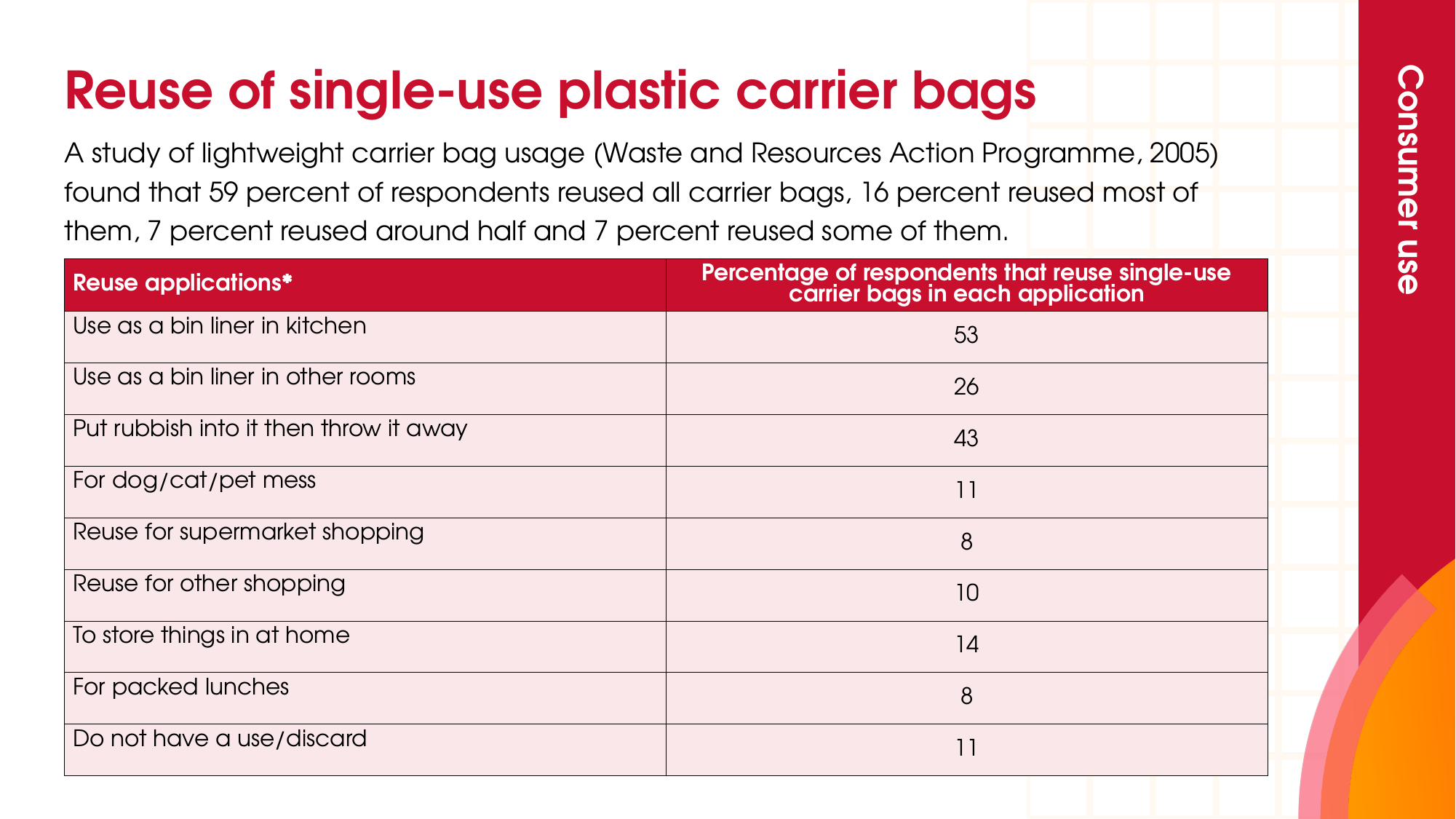

# Reuse of single-use plastic carrier bags
Consumer use
A study of lightweight carrier bag usage (Waste and Resources Action Programme, 2005) found that 59 percent of respondents reused all carrier bags, 16 percent reused most of them, 7 percent reused around half and 7 percent reused some of them.
| Reuse applications\* | Percentage of respondents that reuse single-use carrier bags in each application |
| --- | --- |
| Use as a bin liner in kitchen | 53 |
| Use as a bin liner in other rooms | 26 |
| Put rubbish into it then throw it away | 43 |
| For dog/cat/pet mess | 11 |
| Reuse for supermarket shopping | 8 |
| Reuse for other shopping | 10 |
| To store things in at home | 14 |
| For packed lunches | 8 |
| Do not have a use/discard | 11 |